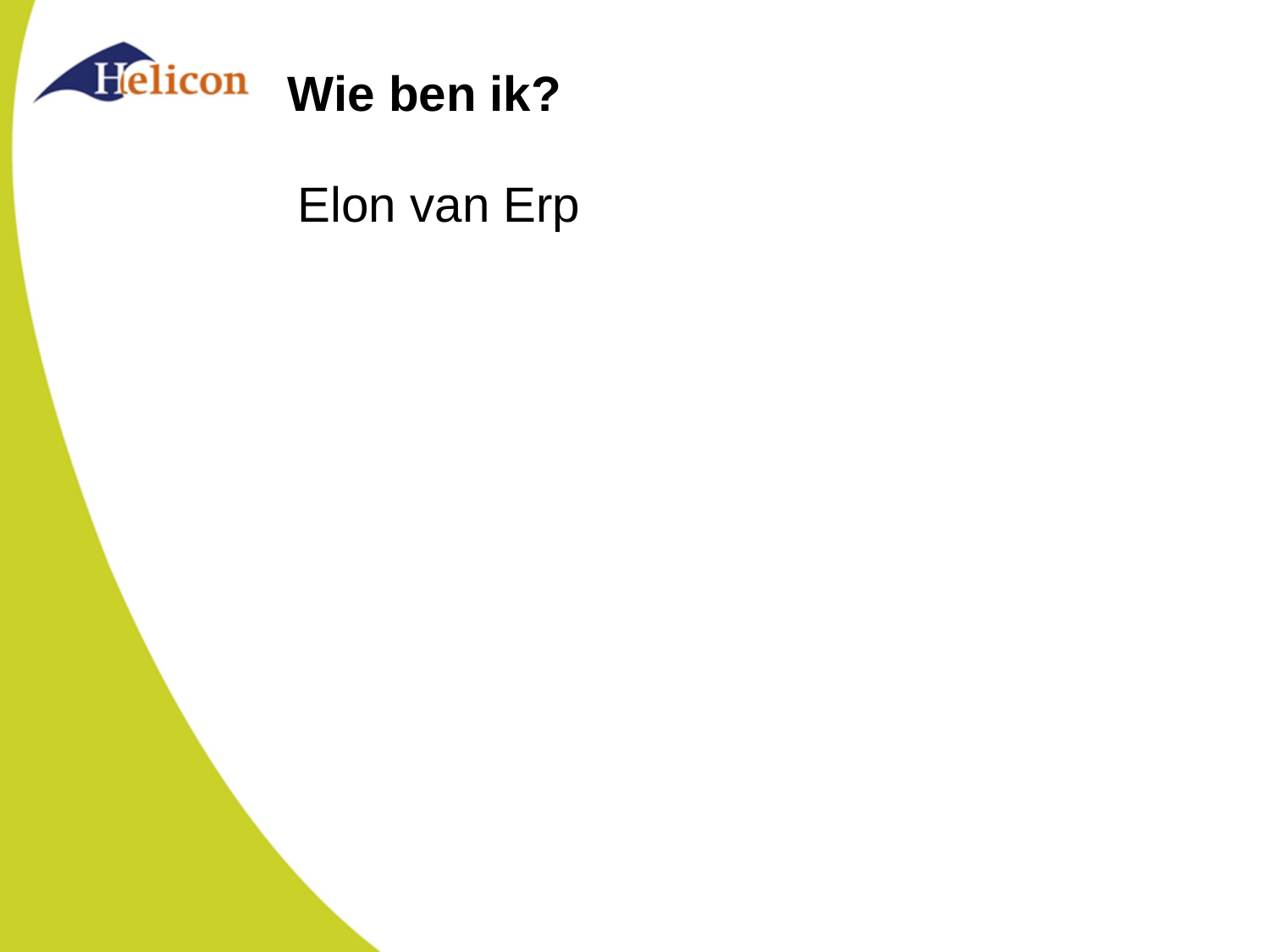

# Wie ben ik?
Elon van Erp